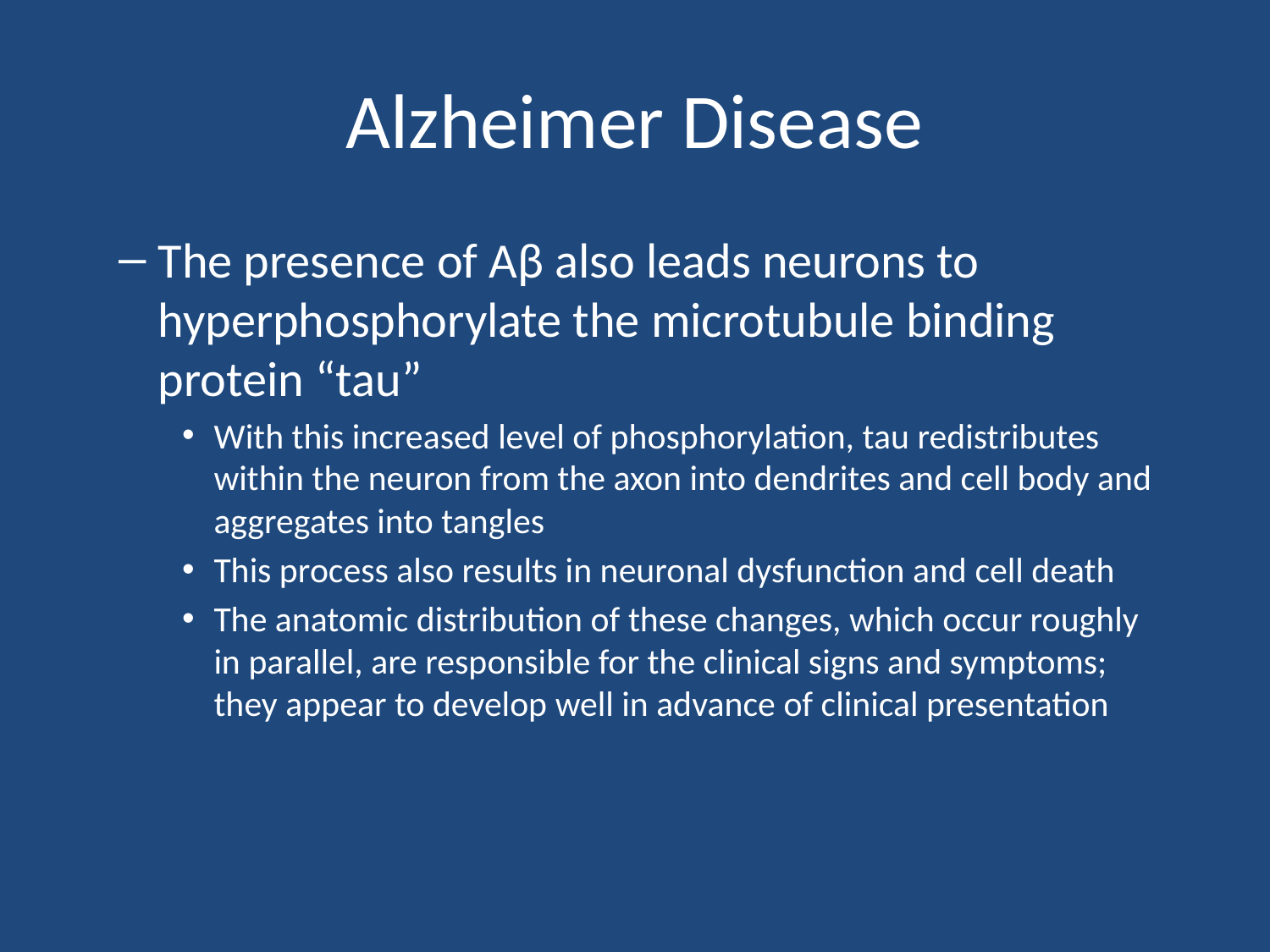

# Alzheimer Disease
The presence of Aβ also leads neurons to hyperphosphorylate the microtubule binding protein “tau”
With this increased level of phosphorylation, tau redistributes within the neuron from the axon into dendrites and cell body and aggregates into tangles
This process also results in neuronal dysfunction and cell death
The anatomic distribution of these changes, which occur roughly in parallel, are responsible for the clinical signs and symptoms; they appear to develop well in advance of clinical presentation